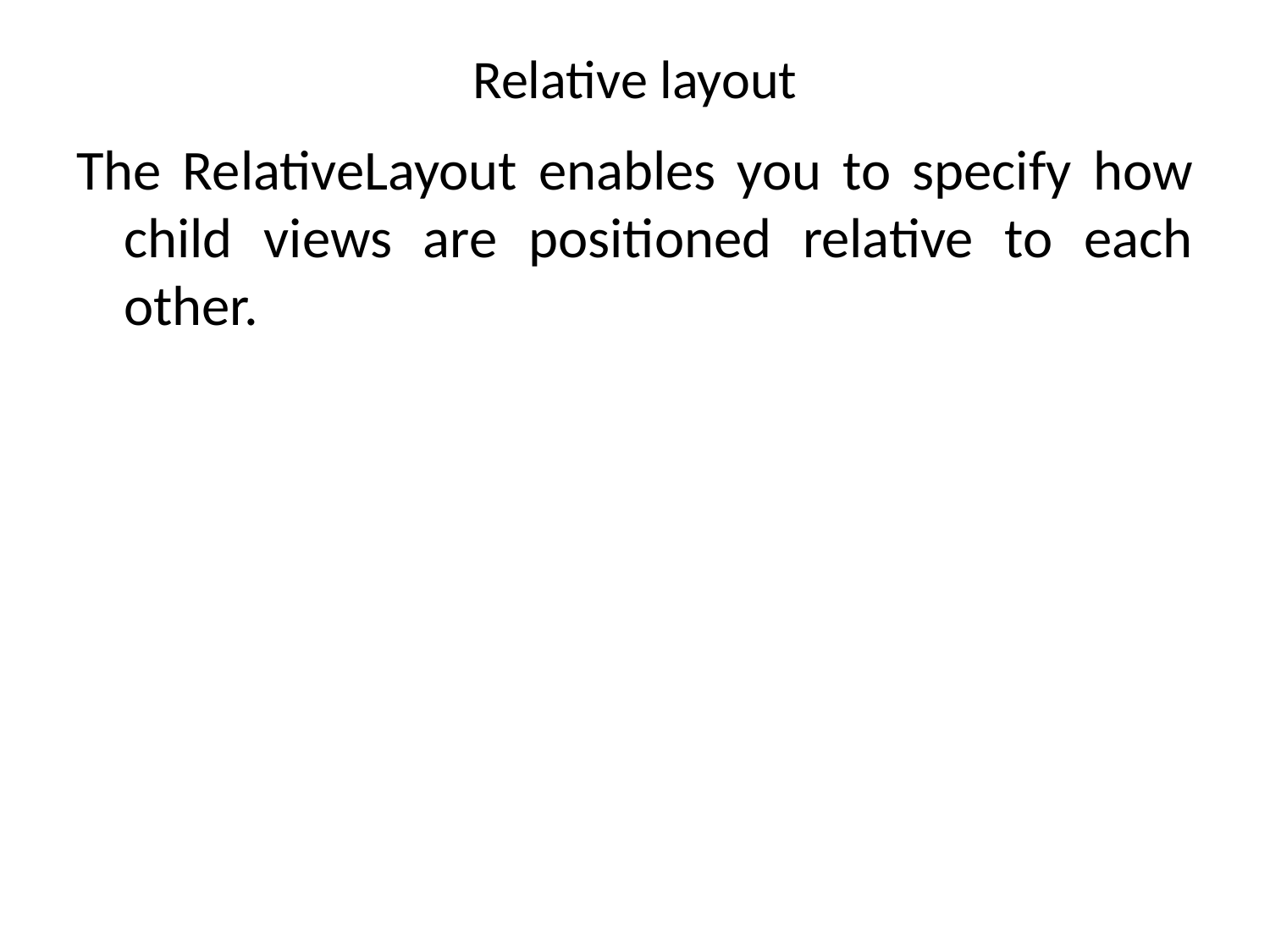

# Relative layout
The RelativeLayout enables you to specify how child views are positioned relative to each other.